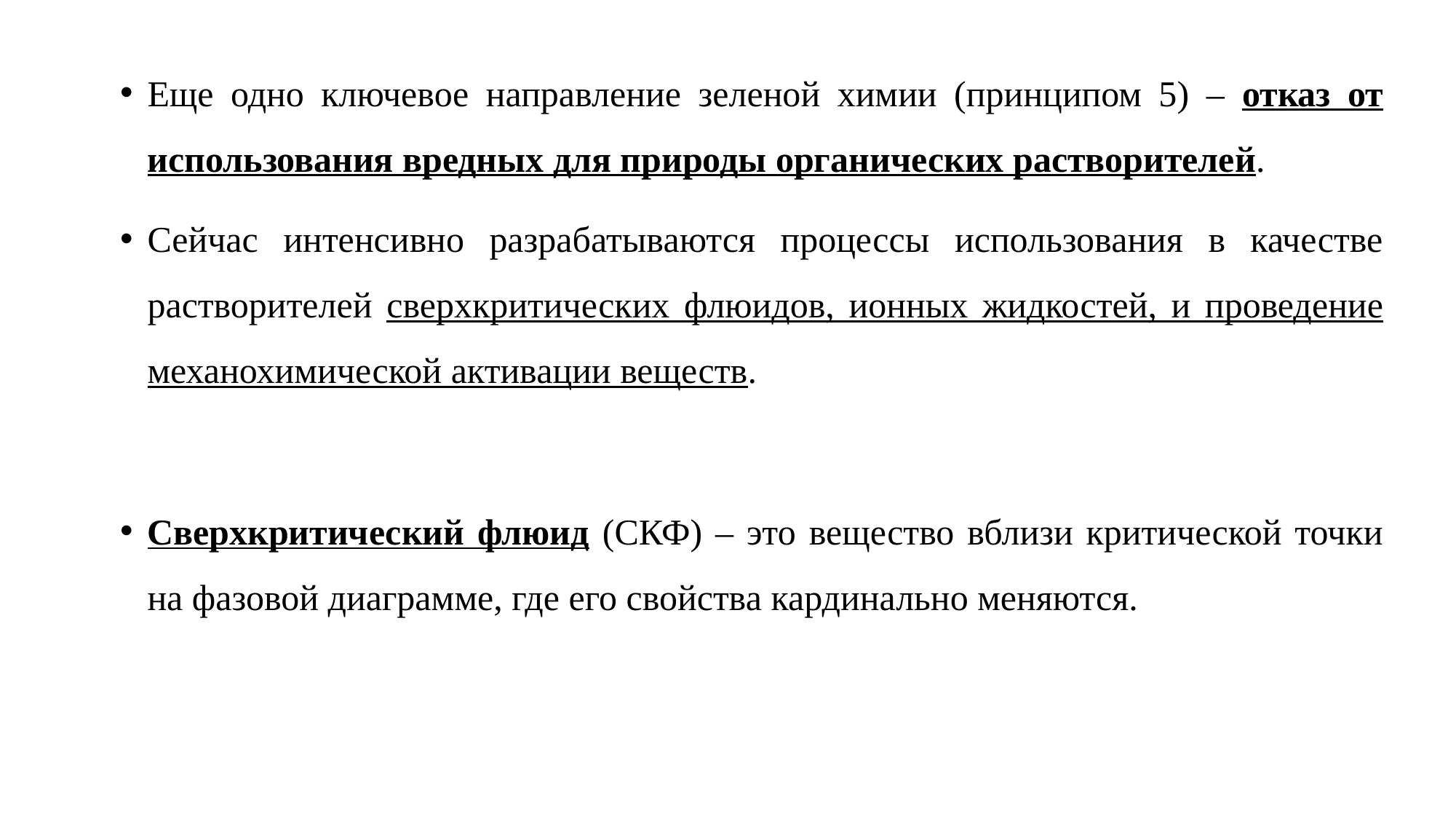

Еще одно ключевое направление зеленой химии (принципом 5) – отказ от использования вредных для природы органических растворителей.
Сейчас интенсивно разрабатываются процессы использования в качестве растворителей сверхкритических флюидов, ионных жидкостей, и проведение механохимической активации веществ.

Сверхкритический флюид (СКФ) – это вещество вблизи критической точки на фазовой диаграмме, где его свойства кардинально меняются.